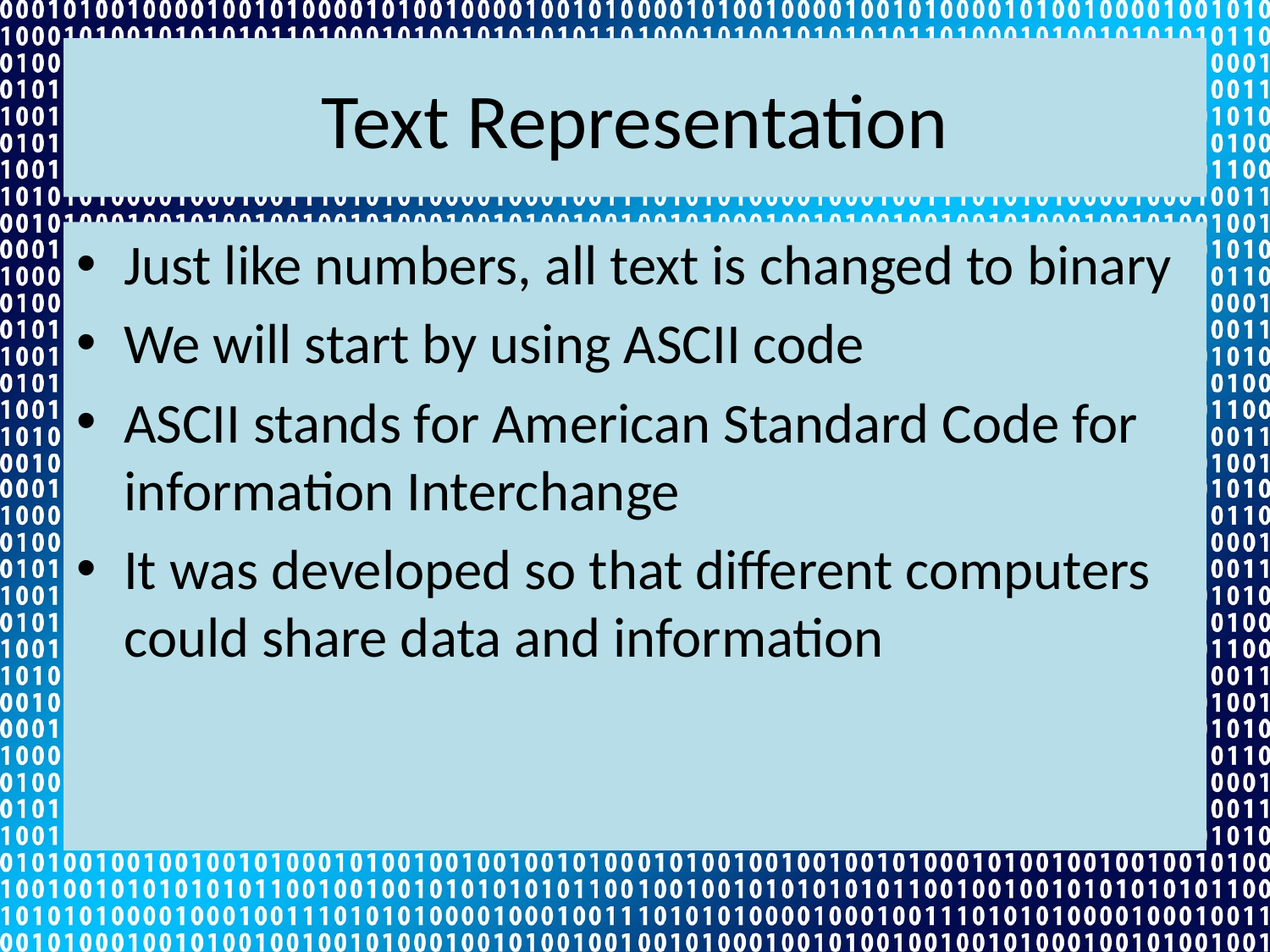

# Text Representation
Just like numbers, all text is changed to binary
We will start by using ASCII code
ASCII stands for American Standard Code for information Interchange
It was developed so that different computers could share data and information